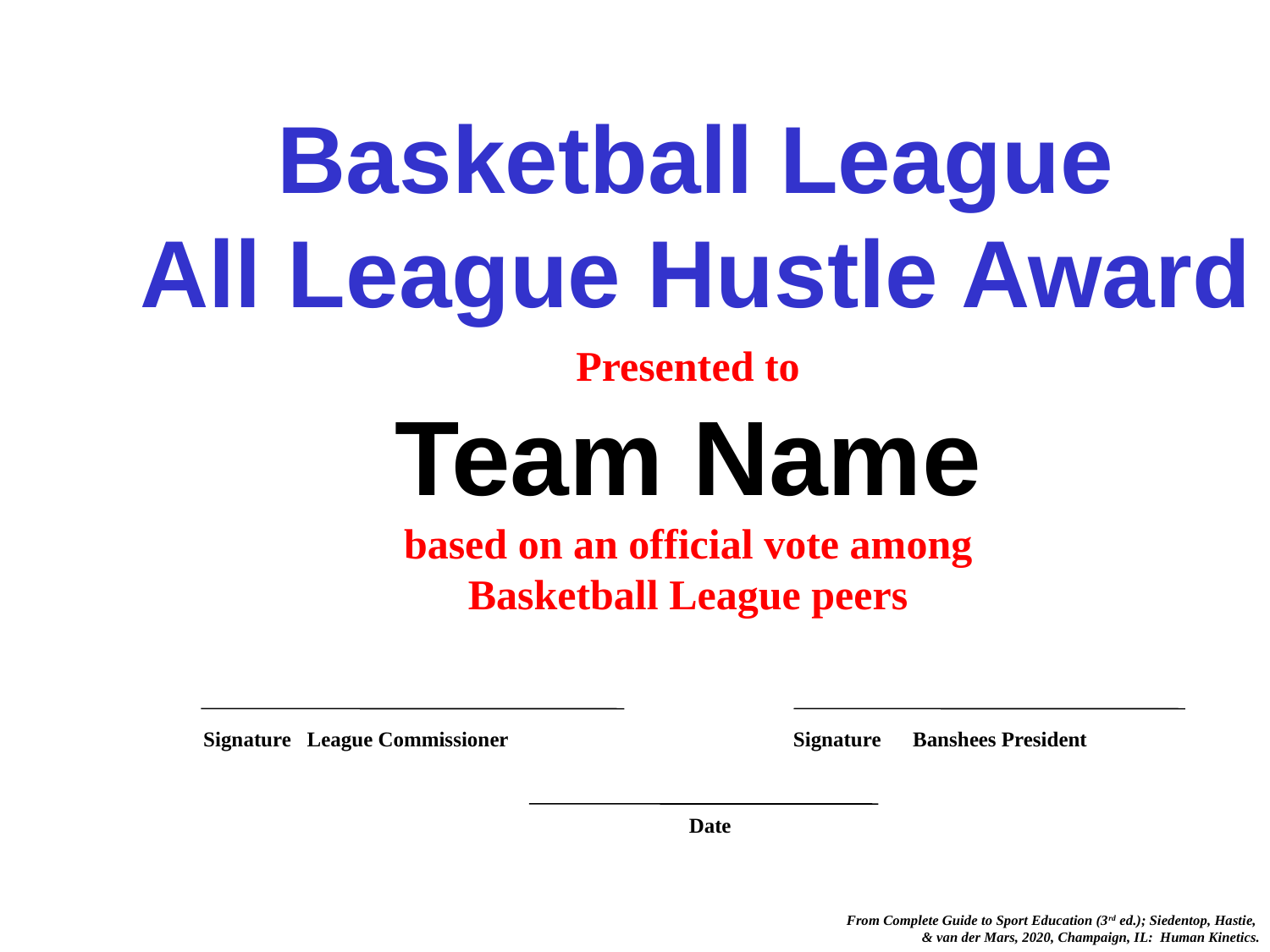

Basketball League
All League Hustle Award
Presented to
Team Name
based on an official vote among
Basketball League peers

Signature   League Commissioner
Signature      Banshees President

Date
From Complete Guide to Sport Education (3rd ed.); Siedentop, Hastie,
& van der Mars, 2020, Champaign, IL:  Human Kinetics.